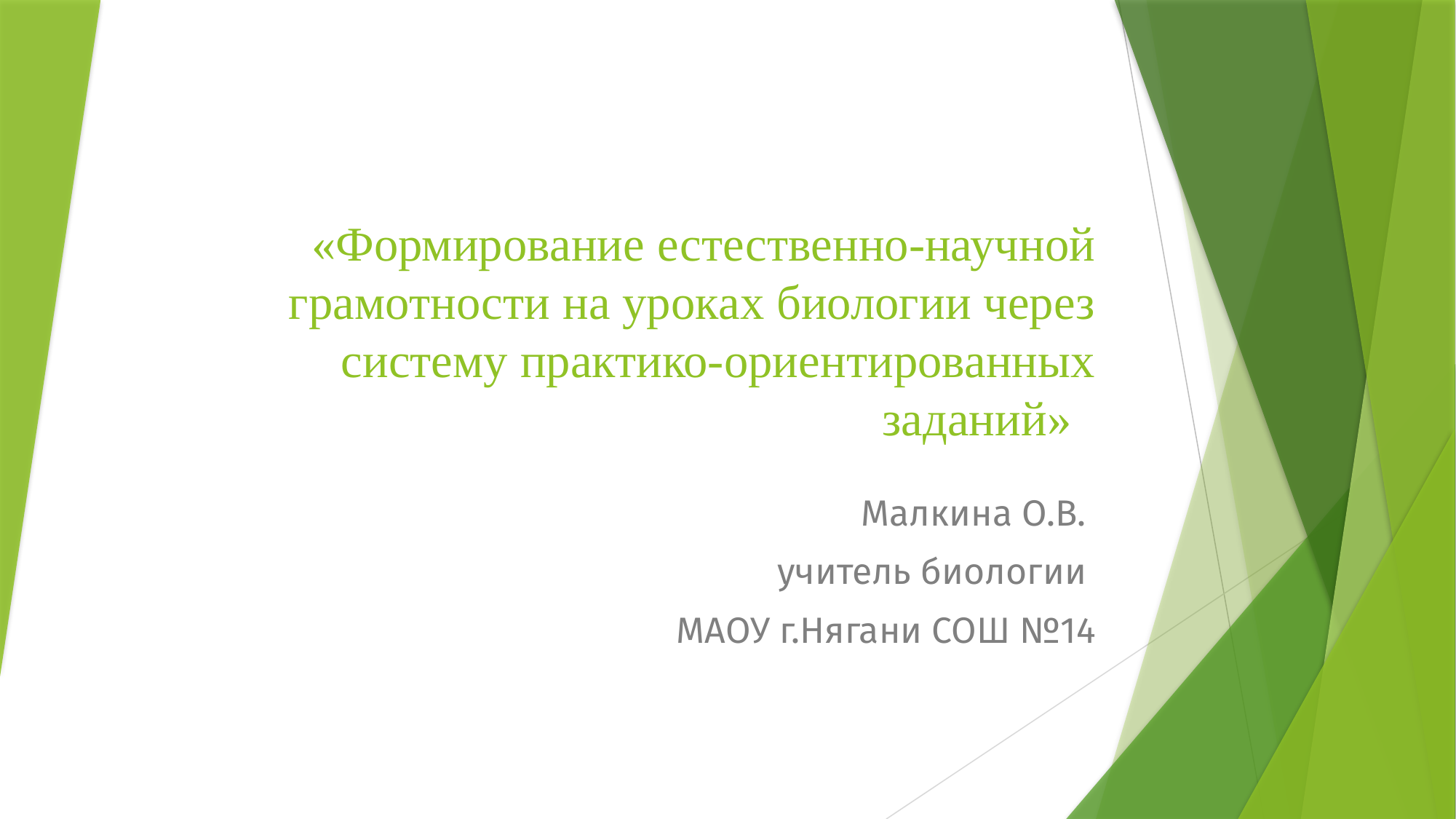

# «Формирование естественно-научной грамотности на уроках биологии через систему практико-ориентированных заданий»
Малкина О.В.
учитель биологии
МАОУ г.Нягани СОШ №14